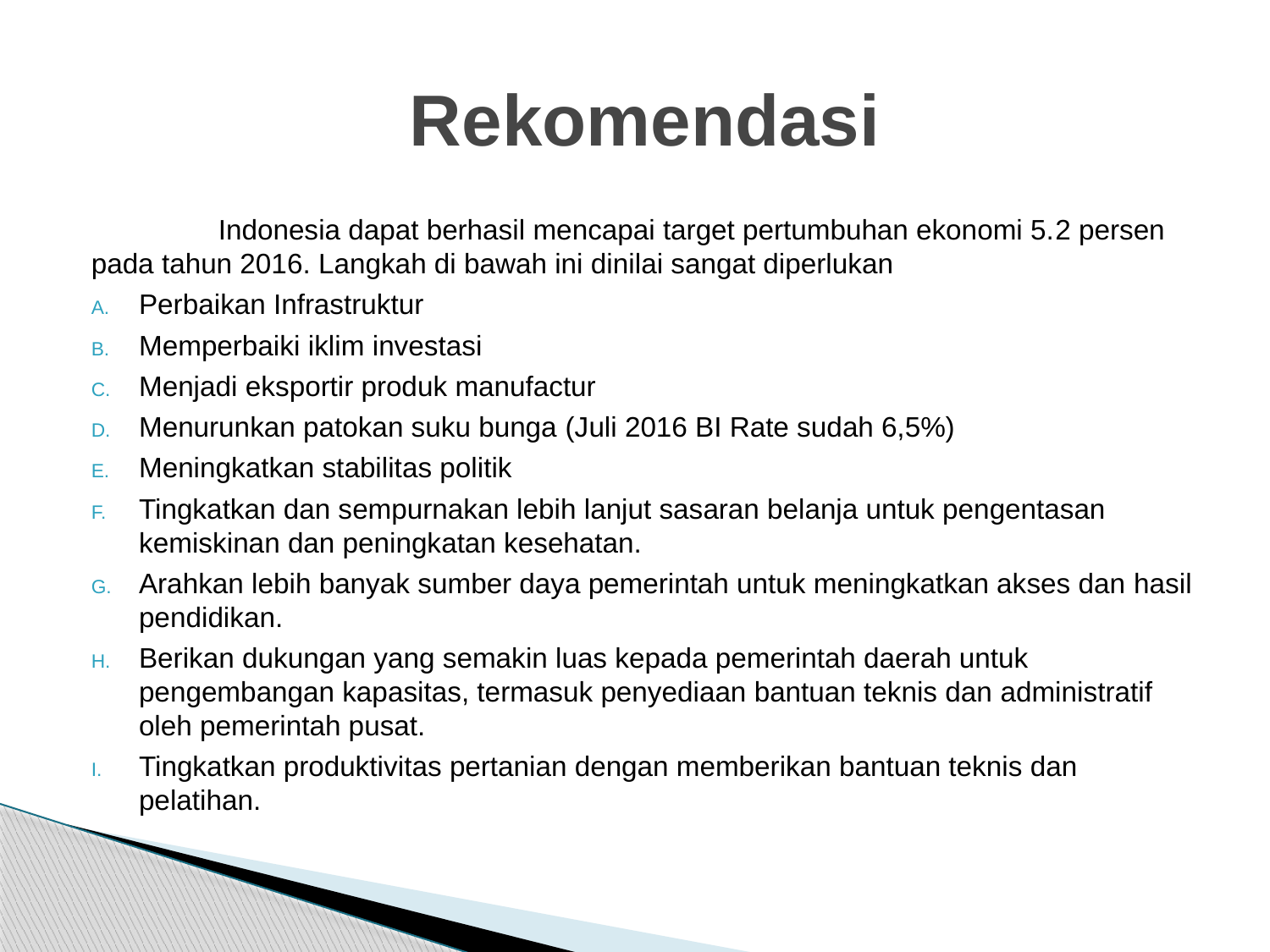

# Rekomendasi
	Indonesia dapat berhasil mencapai target pertumbuhan ekonomi 5.2 persen pada tahun 2016. Langkah di bawah ini dinilai sangat diperlukan
Perbaikan Infrastruktur
Memperbaiki iklim investasi
Menjadi eksportir produk manufactur
Menurunkan patokan suku bunga (Juli 2016 BI Rate sudah 6,5%)
Meningkatkan stabilitas politik
Tingkatkan dan sempurnakan lebih lanjut sasaran belanja untuk pengentasan kemiskinan dan peningkatan kesehatan.
Arahkan lebih banyak sumber daya pemerintah untuk meningkatkan akses dan hasil pendidikan.
Berikan dukungan yang semakin luas kepada pemerintah daerah untuk pengembangan kapasitas, termasuk penyediaan bantuan teknis dan administratif oleh pemerintah pusat.
Tingkatkan produktivitas pertanian dengan memberikan bantuan teknis dan pelatihan.